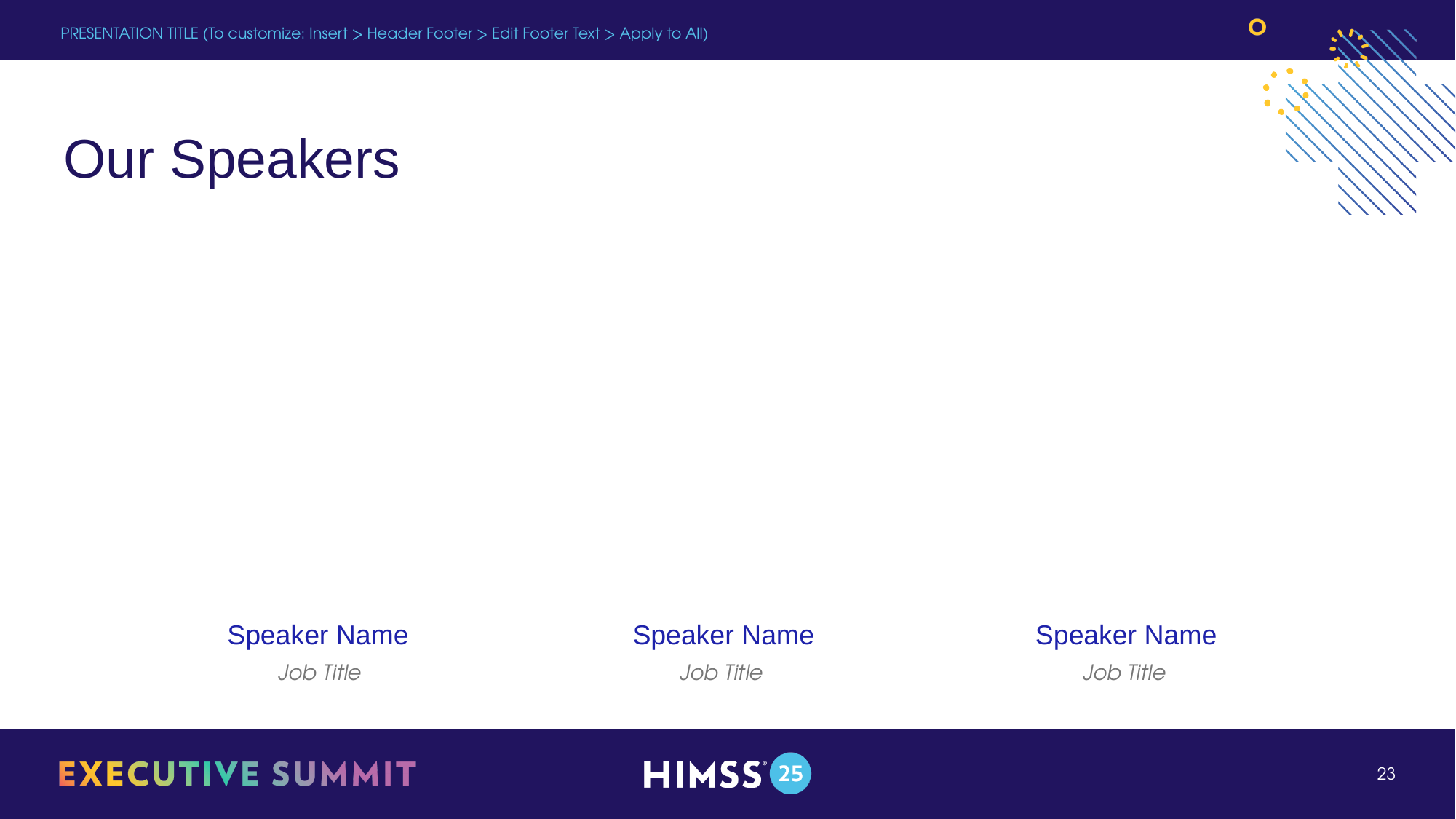

PRESENTATION TITLE (To customize: Insert > Header Footer > Edit Footer Text > Apply to All)
Our Speakers

Speaker Name
Speaker Name
Speaker Name
Job Title
Job Title
Job Title
23